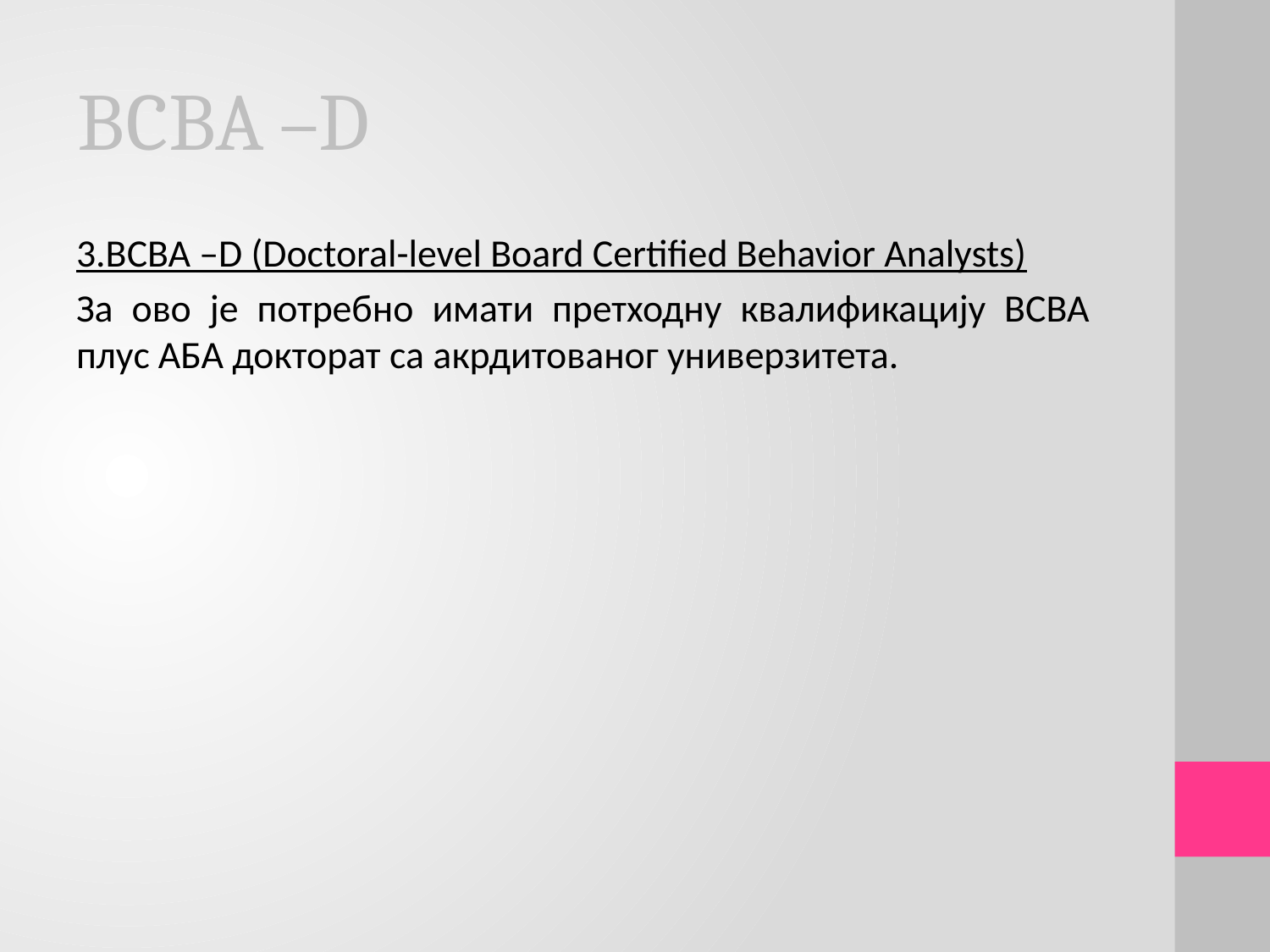

# BCBA –D
3.BCBA –D (Doctoral-level Board Certified Behavior Analysts)
За ово је потребно имати претходну квалификацију BCBA  плус АБА докторат са акрдитованог универзитета.